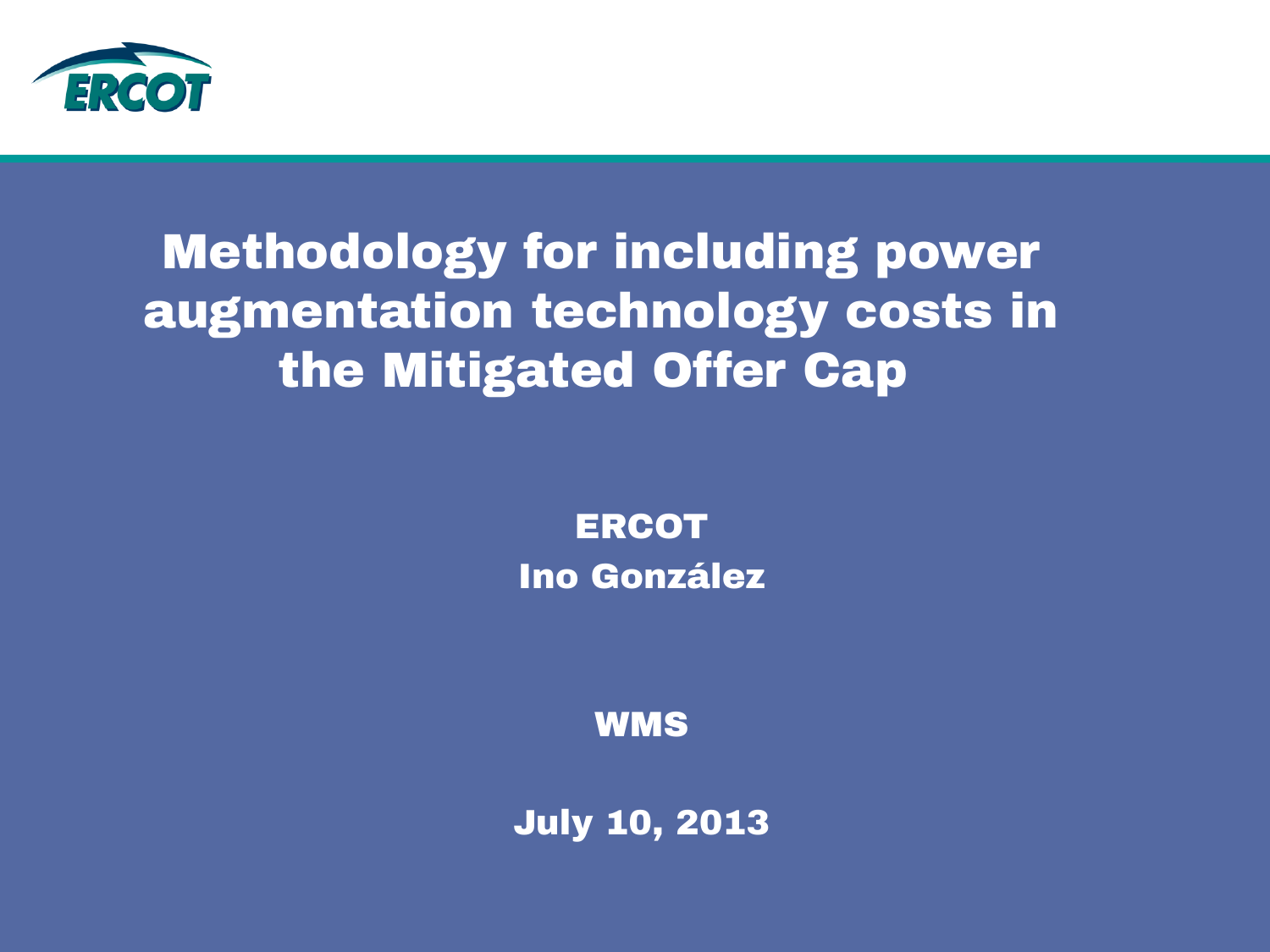

# Methodology for including power augmentation technology costs in the Mitigated Offer Cap
ERCOT
Ino González

WMS

July 10, 2013